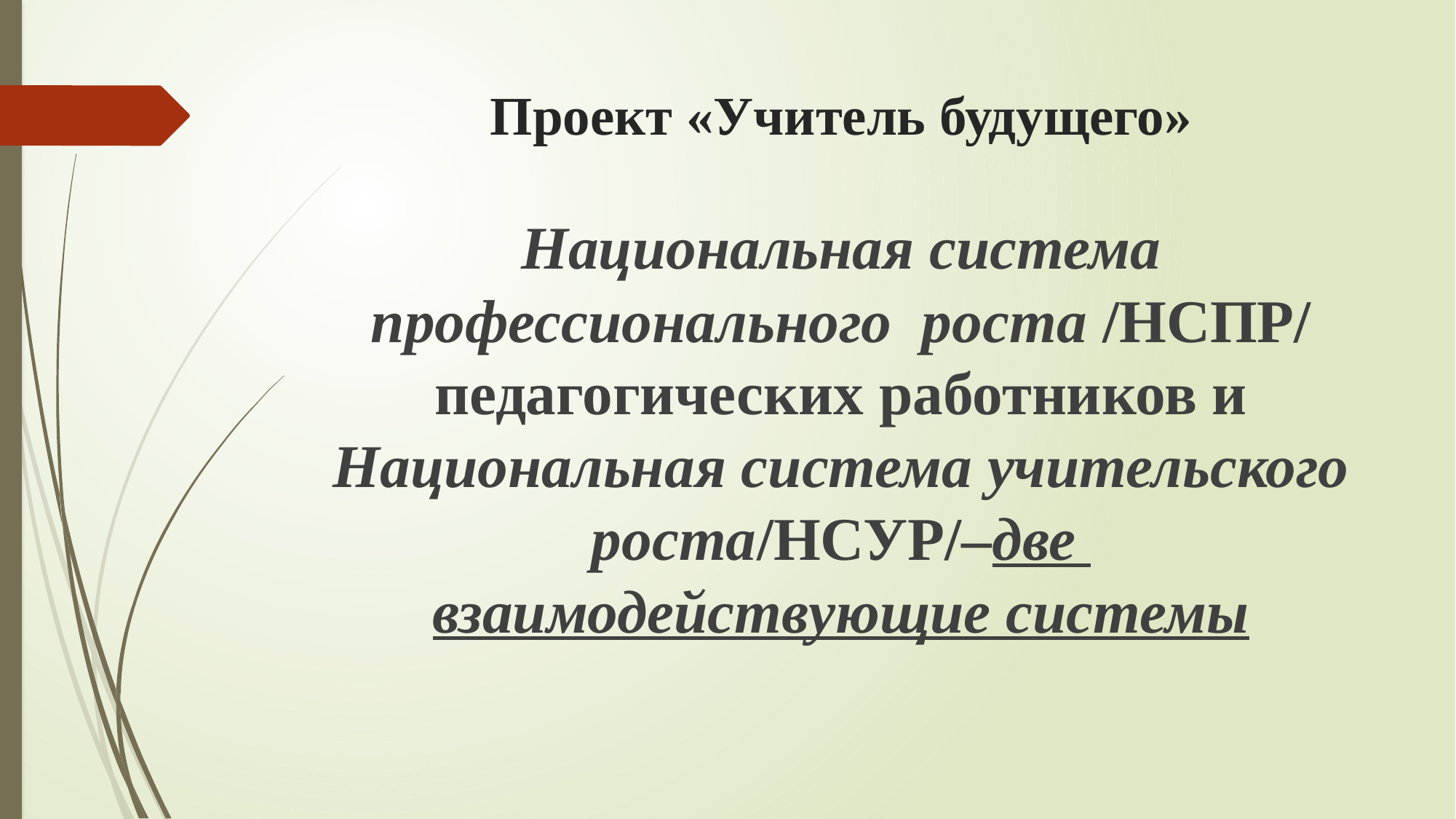

# Проект «Учитель будущего»
Национальная система профессионального  роста /НСПР/ педагогических работников и Национальная система учительского роста/НСУР/–две  взаимодействующие системы